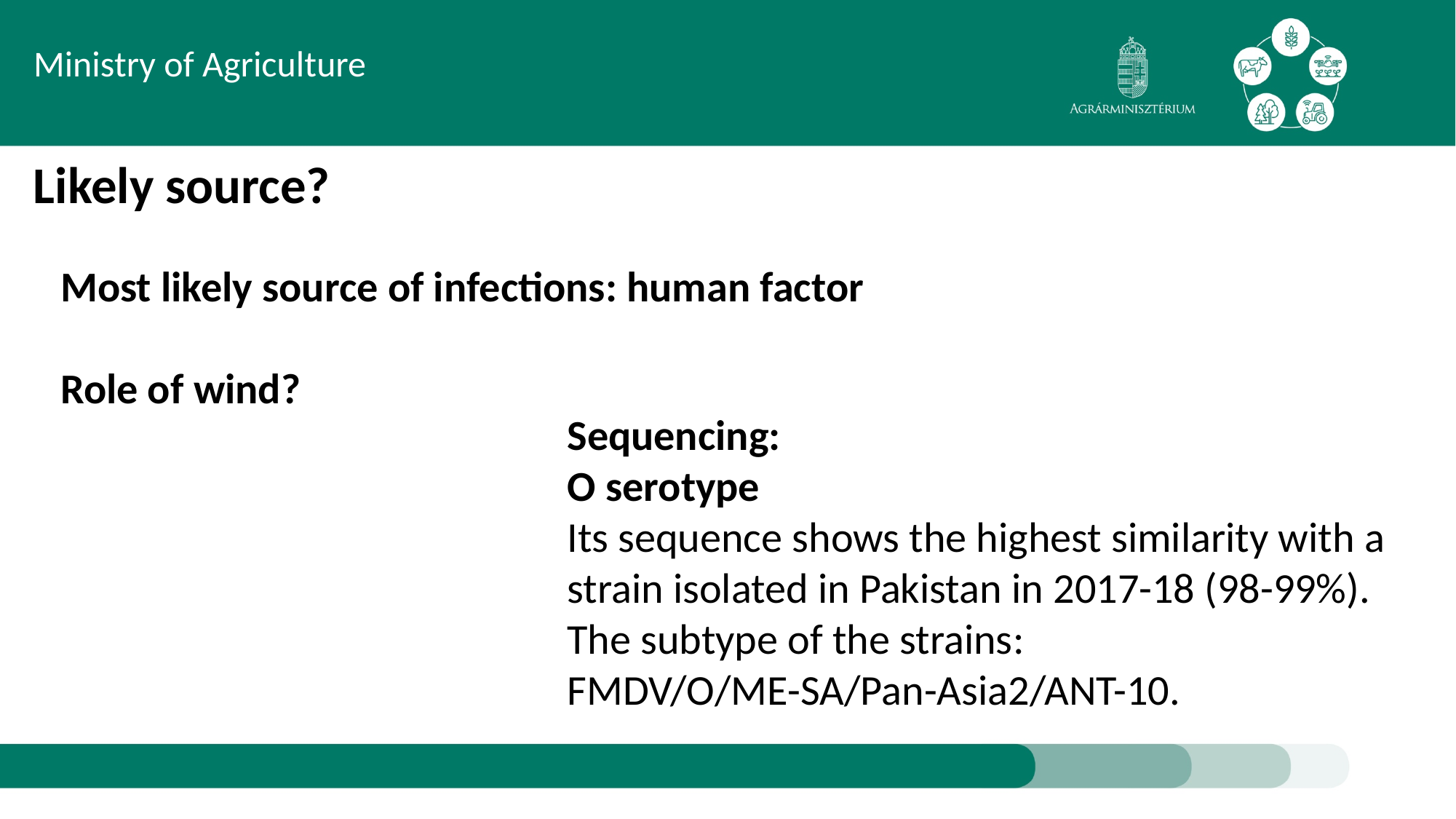

Ministry of Agriculture
Likely source?
Most likely source of infections: human factor

Role of wind?
Sequencing:
O serotype
Its sequence shows the highest similarity with a strain isolated in Pakistan in 2017-18 (98-99%).
The subtype of the strains:
FMDV/O/ME-SA/Pan-Asia2/ANT-10.